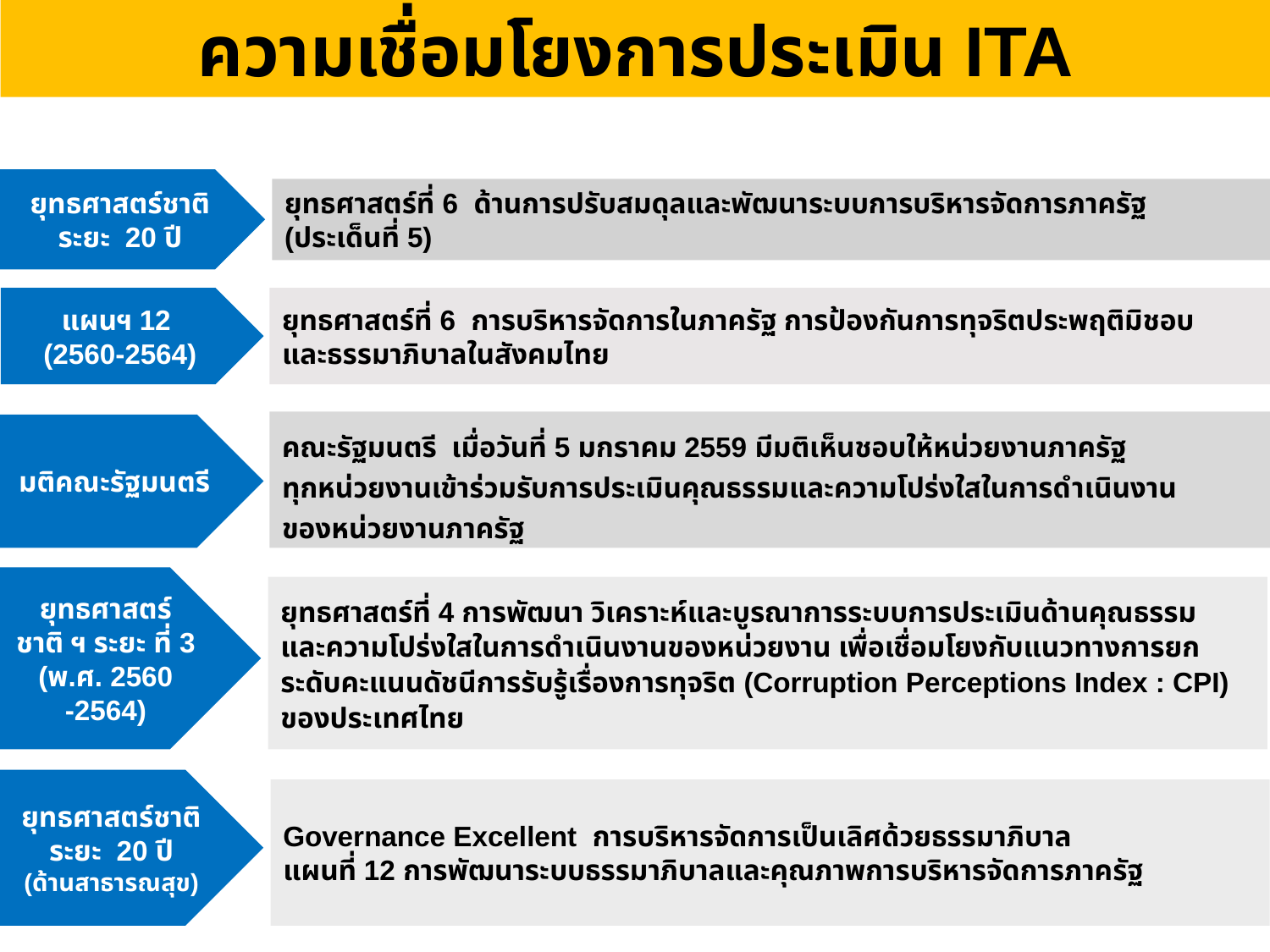

ความเชื่อมโยงการประเมิน ITA

ยุทธศาสตร์ชาติ ระยะ  20 ปี
ยุทธศาสตร์ที่ 6  ด้านการปรับสมดุลและพัฒนาระบบการบริหารจัดการภาครัฐ
(ประเด็นที่ 5)
แผนฯ 12
(2560-2564)
ยุทธศาสตร์ที่ 6  การบริหารจัดการในภาครัฐ การป้องกันการทุจริตประพฤติมิชอบ
และธรรมาภิบาลในสังคมไทย

คณะรัฐมนตรี  เมื่อวันที่ 5 มกราคม 2559 มีมติเห็นชอบให้หน่วยงานภาครัฐ
ทุกหน่วยงานเข้าร่วมรับการประเมินคุณธรรมและความโปร่งใสในการดำเนินงาน
ของหน่วยงานภาครัฐ

มติคณะรัฐมนตรี

ยุทธศาสตร์
ชาติ ฯ ระยะ ที่ 3
(พ.ศ. 2560
-2564)
ยุทธศาสตร์ที่ 4 การพัฒนา วิเคราะห์และบูรณาการระบบการประเมินด้านคุณธรรม
และความโปร่งใสในการดำเนินงานของหน่วยงาน เพื่อเชื่อมโยงกับแนวทางการยกระดับคะแนนดัชนีการรับรู้เรื่องการทุจริต (Corruption Perceptions Index : CPI)
ของประเทศไทย

ยุทธศาสตร์ชาติ ระยะ  20 ปี
(ด้านสาธารณสุข)
Governance Excellent  การบริหารจัดการเป็นเลิศด้วยธรรมาภิบาล
แผนที่ 12 การพัฒนาระบบธรรมาภิบาลและคุณภาพการบริหารจัดการภาครัฐ